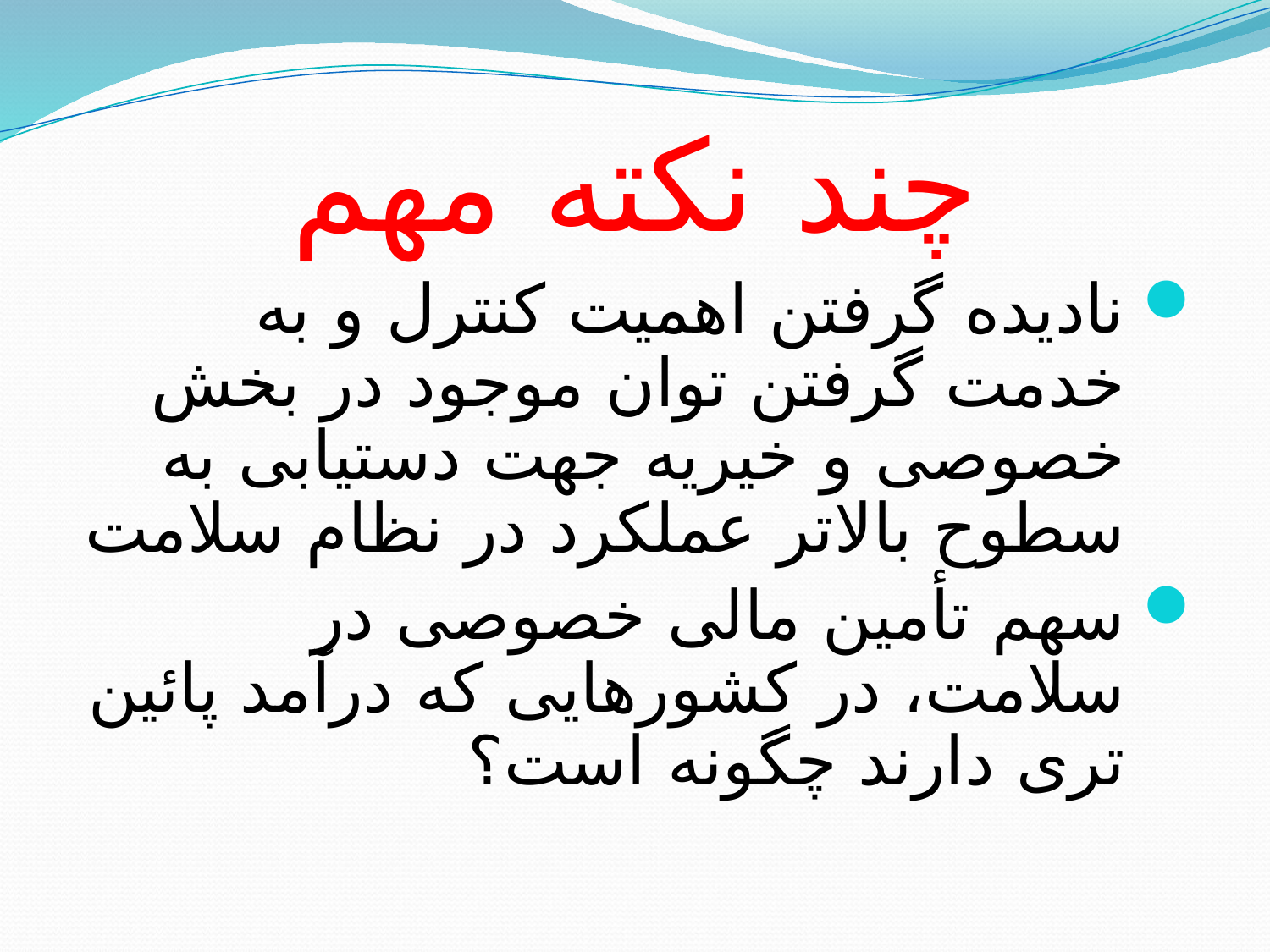

# چند نکته مهم
نادیده گرفتن اهمیت کنترل و به خدمت گرفتن توان موجود در بخش خصوصی و خیریه جهت دستیابی به سطوح بالاتر عملکرد در نظام سلامت
سهم تأمین مالی خصوصی در سلامت، در کشورهایی که درآمد پائین تری دارند چگونه است؟